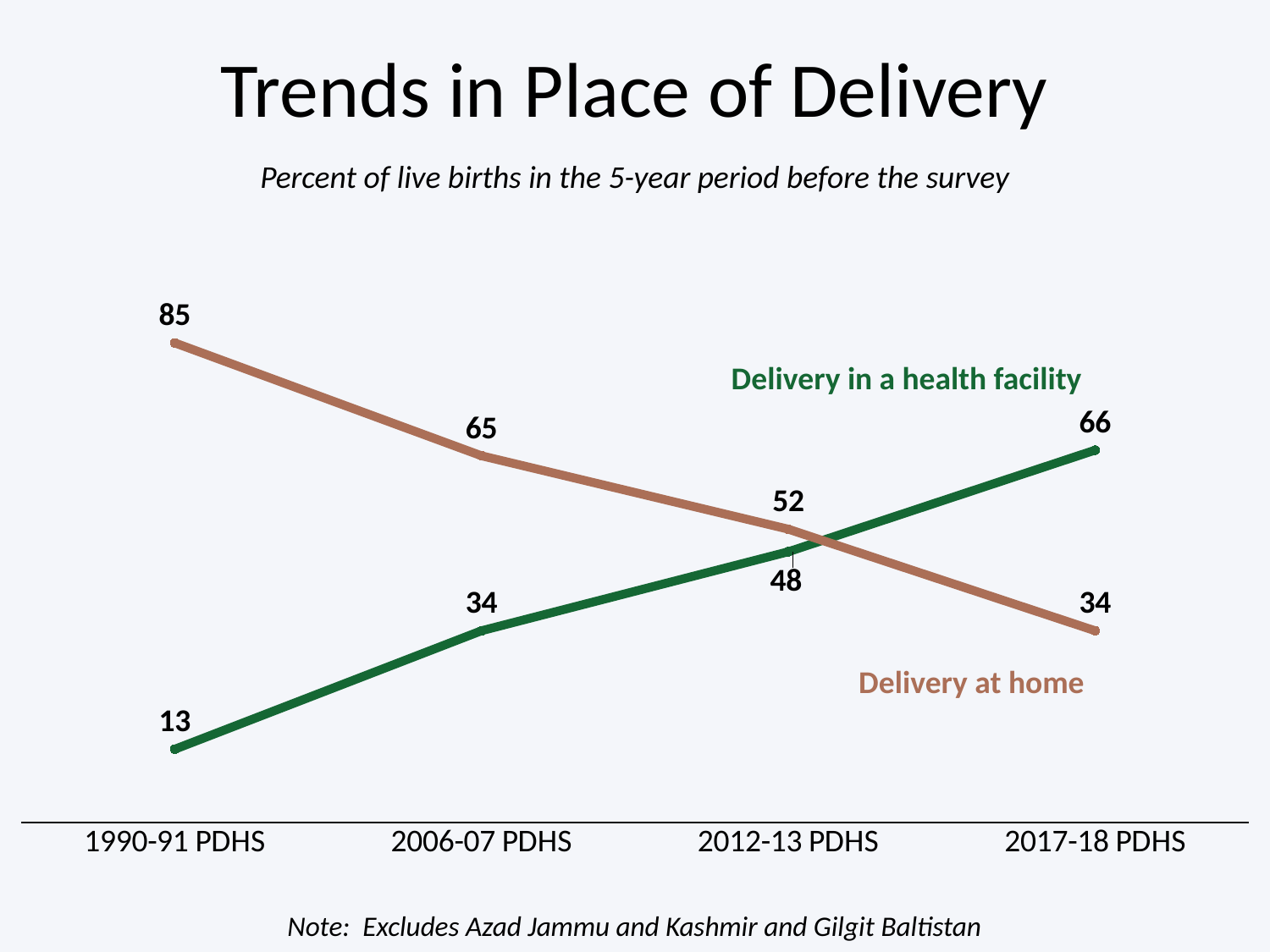

# Trends in Place of Delivery
Percent of live births in the 5-year period before the survey

### Chart

| Category | Delivery in a health facility | Delivery at home |
|---|---|---|
| 1990-91 PDHS | 13.0 | 85.0 |
| 2006-07 PDHS | 34.0 | 65.0 |
| 2012-13 PDHS | 48.0 | 52.0 |
| 2017-18 PDHS | 66.0 | 34.0 |
Delivery in a health facility
Delivery at home
Note:  Excludes Azad Jammu and Kashmir and Gilgit Baltistan